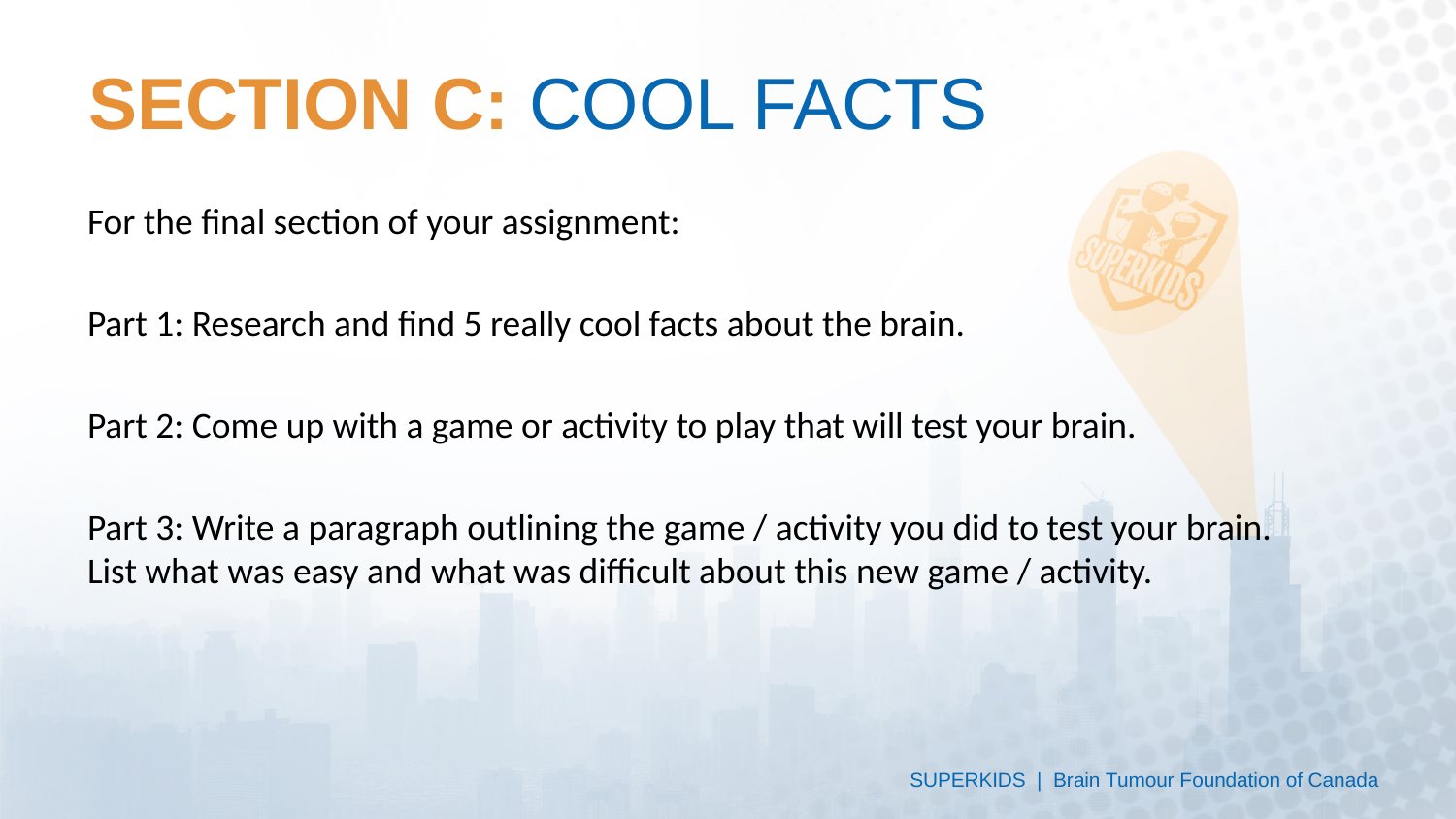

# SECTION C: COOL FACTS
For the final section of your assignment:

Part 1: Research and find 5 really cool facts about the brain.

Part 2: Come up with a game or activity to play that will test your brain.

Part 3: Write a paragraph outlining the game / activity you did to test your brain.
List what was easy and what was difficult about this new game / activity.